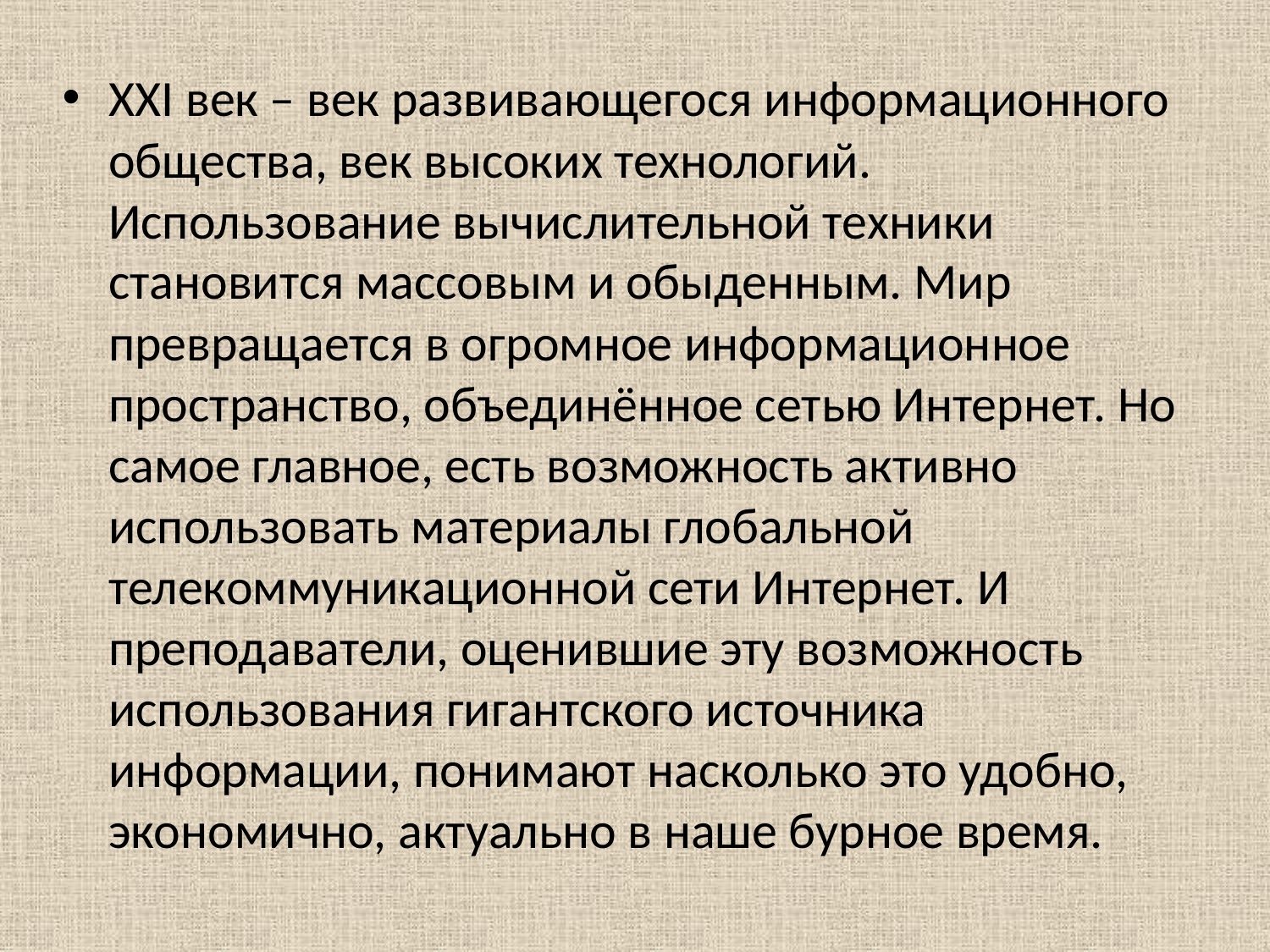

XXI век – век развивающегося информационного общества, век высоких технологий. Использование вычислительной техники становится массовым и обыденным. Мир превращается в огромное информационное пространство, объединённое сетью Интернет. Но самое главное, есть возможность активно использовать материалы глобальной телекоммуникационной сети Интернет. И преподаватели, оценившие эту возможность использования гигантского источника информации, понимают насколько это удобно, экономично, актуально в наше бурное время.